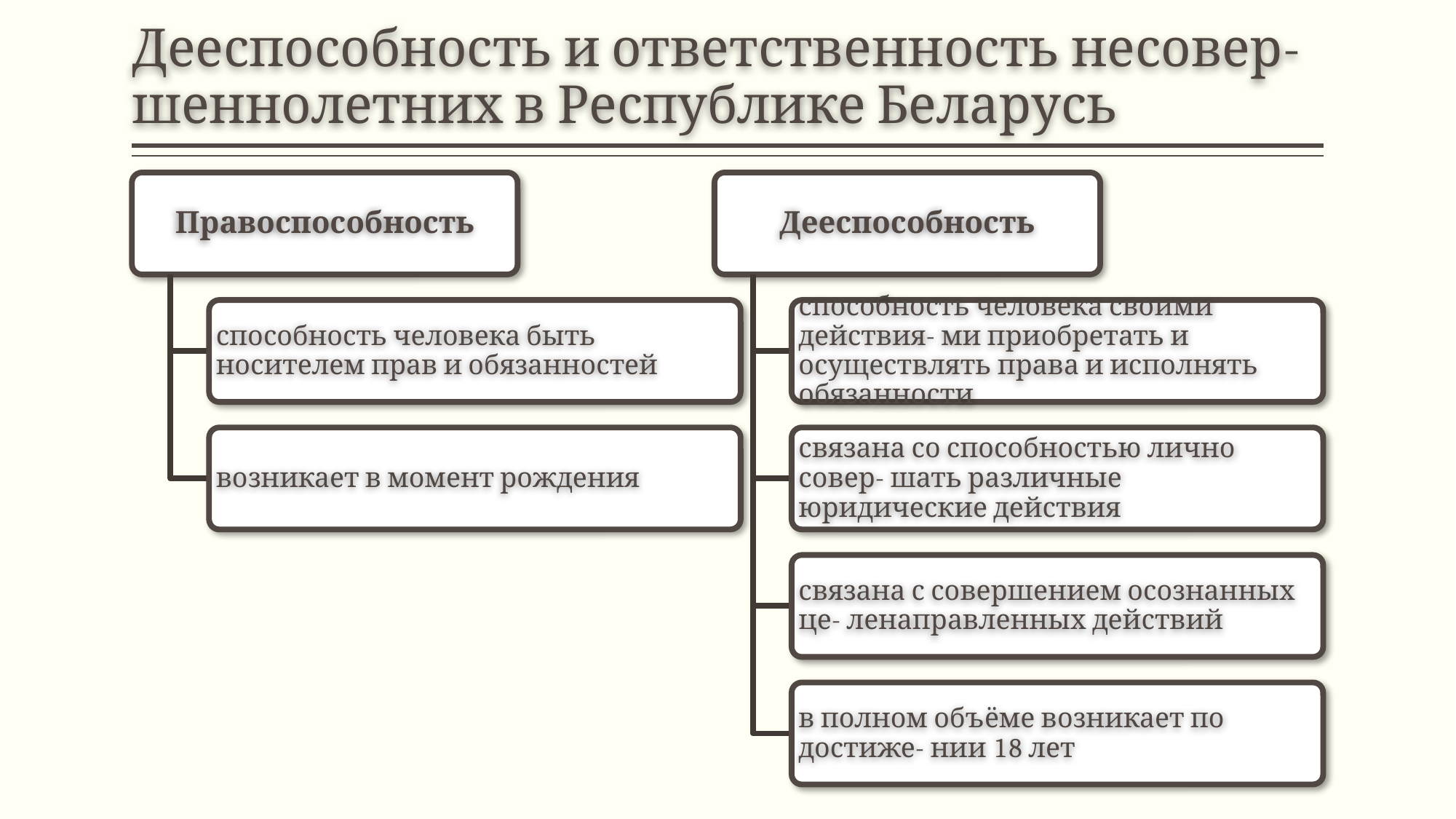

# Дееспособность и ответственность несовер- шеннолетних в Республике Беларусь

Правоспособность
Дееспособность

способность человека быть носителем прав и обязанностей
способность человека своими действия- ми приобретать и осуществлять права и исполнять обязанности

возникает в момент рождения
связана со способностью лично совер- шать различные юридические действия

связана с совершением осознанных це- ленаправленных действий

в полном объёме возникает по достиже- нии 18 лет